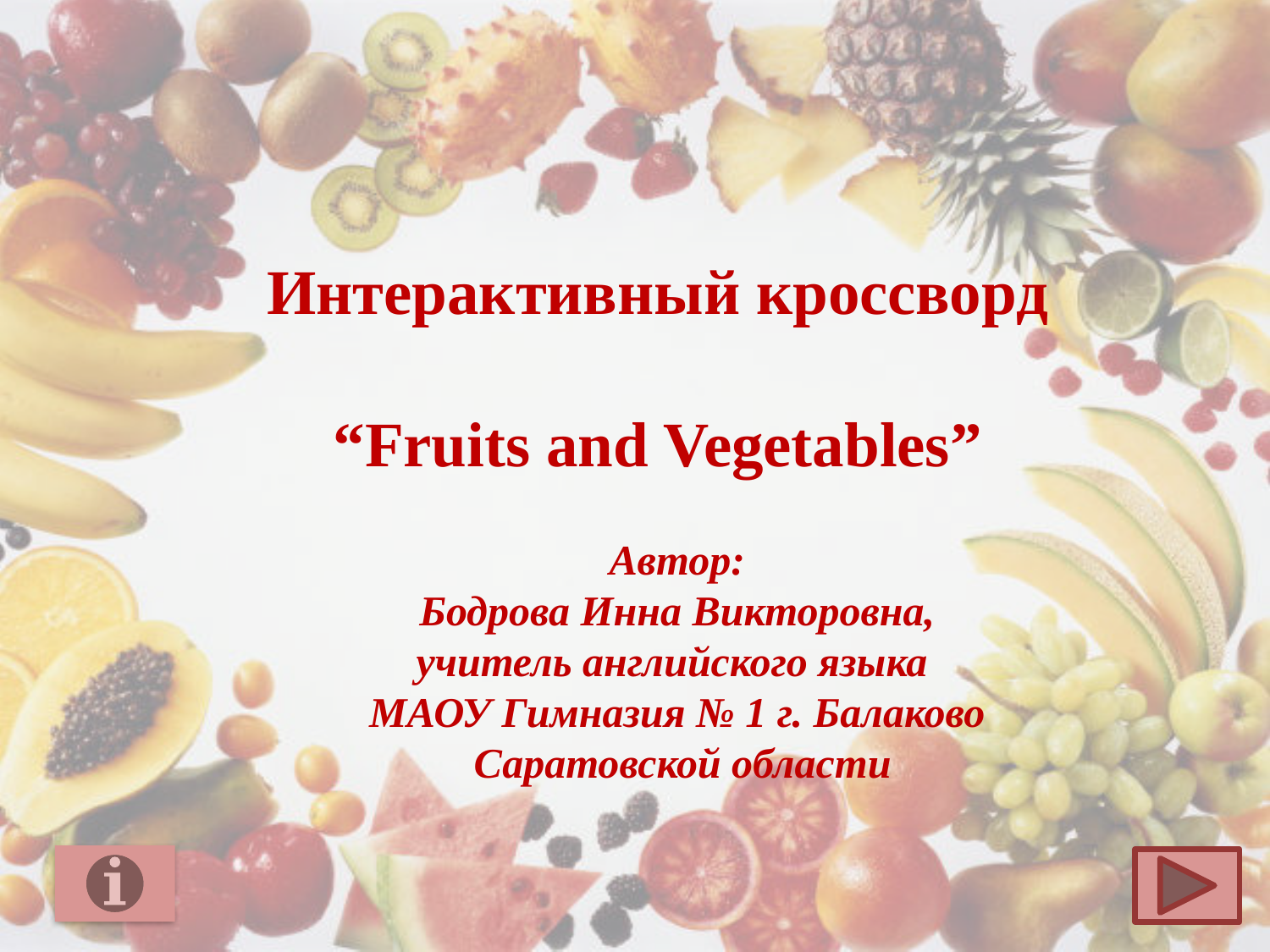

# Интерактивный кроссворд “Fruits and Vegetables”
Автор:
Бодрова Инна Викторовна,
учитель английского языка
МАОУ Гимназия № 1 г. Балаково
 Саратовской области